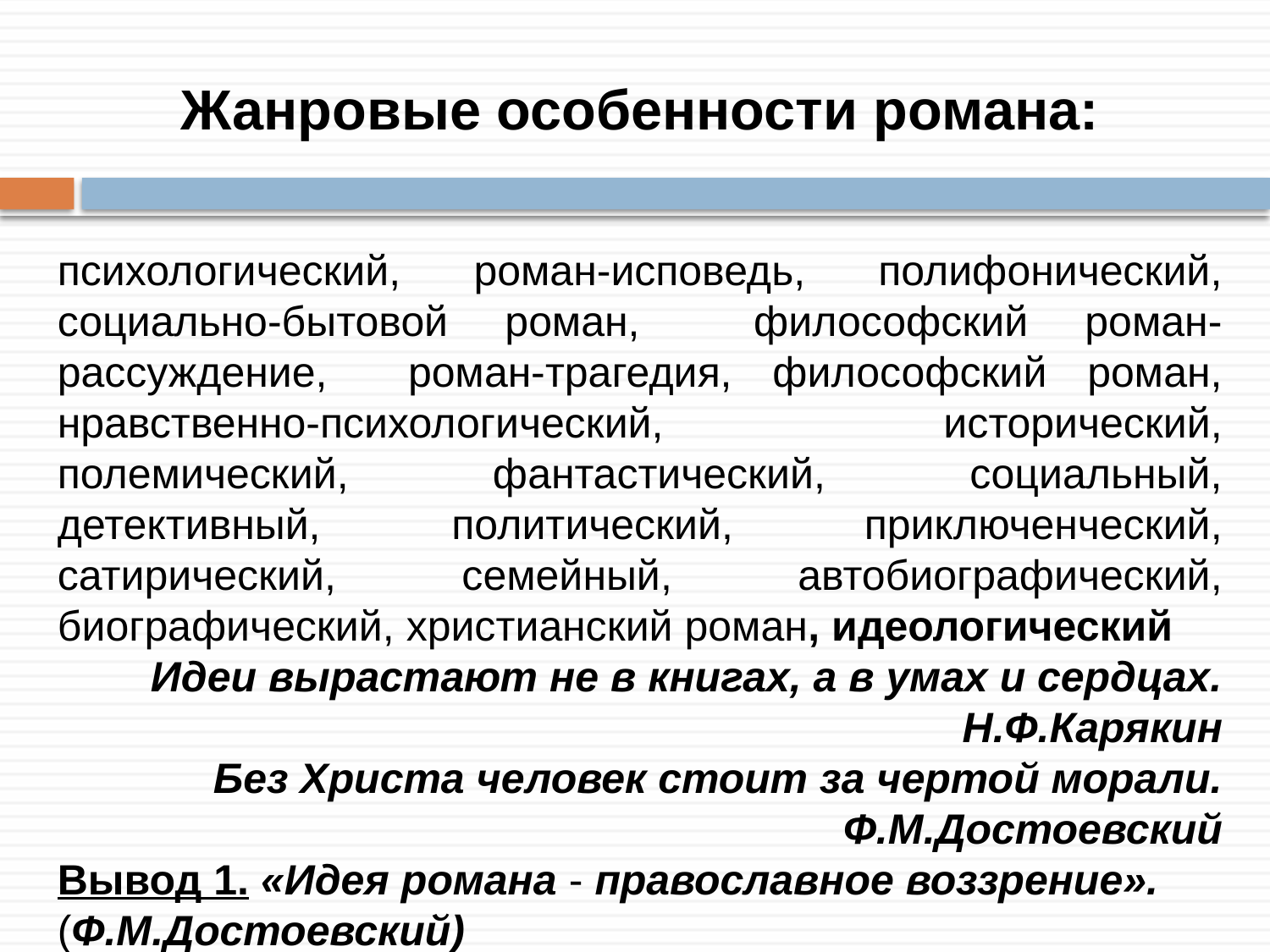

Жанровые особенности романа:

психологический, роман-исповедь, полифонический, социально-бытовой роман,  философский роман-рассуждение,  роман-трагедия, философский роман, нравственно-психологический, исторический, полемический, фантастический, социальный, детективный, политический, приключенческий, сатирический, семейный, автобиографический, биографический, христианский роман, идеологический
Идеи вырастают не в книгах, а в умах и сердцах.
Н.Ф.Карякин
Без Христа человек стоит за чертой морали.
Ф.М.Достоевский
Вывод 1. «Идея романа - православное воззрение». (Ф.М.Достоевский)

#